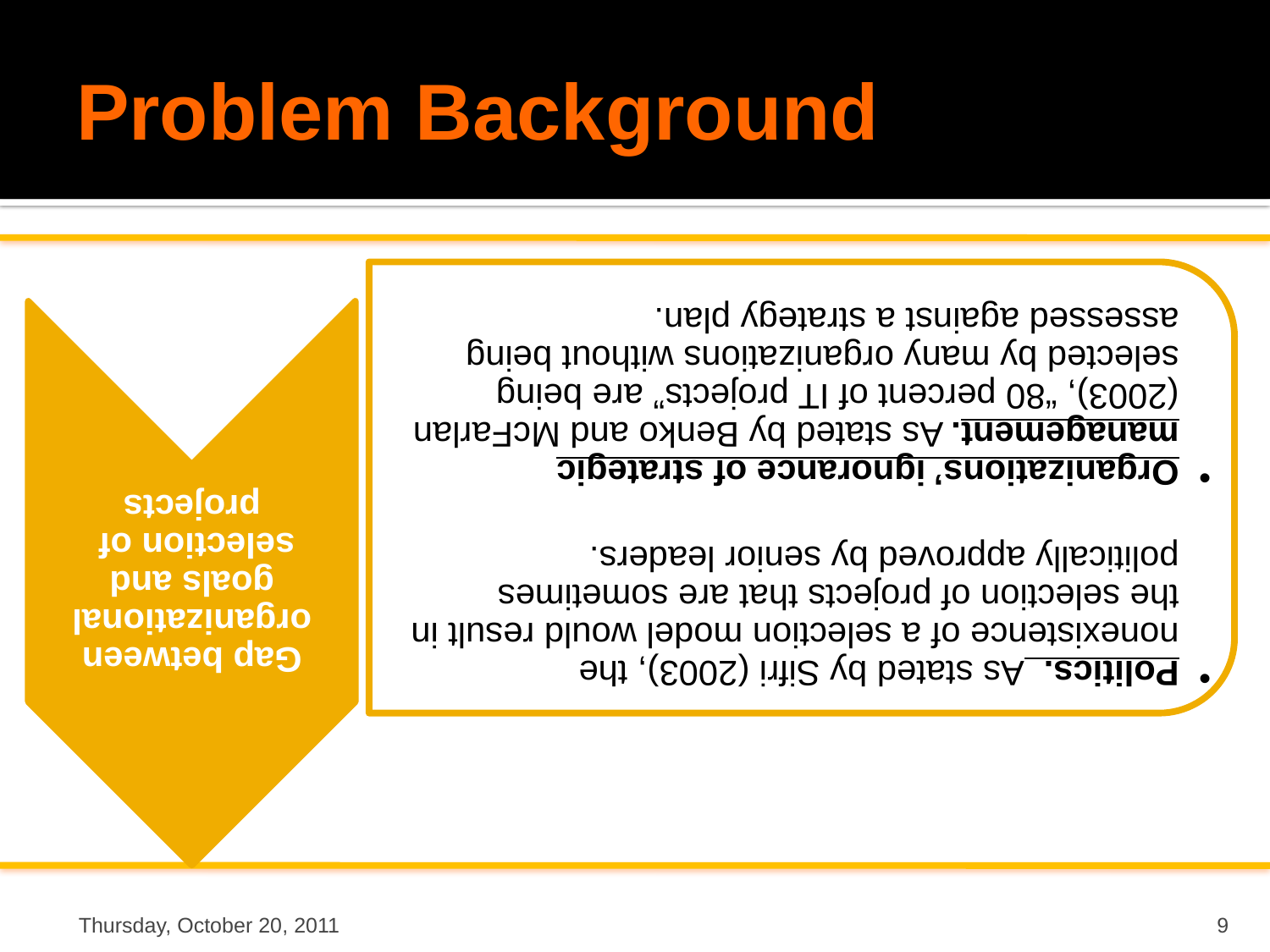

# Problem Background
Gap between organizational goals and selection of  projects
Politics.  As stated by Sifri (2003), the nonexistence of a selection model would result in the selection of projects that are sometimes politically approved by senior leaders.

Organizations’ ignorance of strategic management. As stated by Benko and McFarlan (2003), “80 percent of IT projects” are being selected by many organizations without being assessed against a strategy plan.
Thursday, October 20, 2011
9